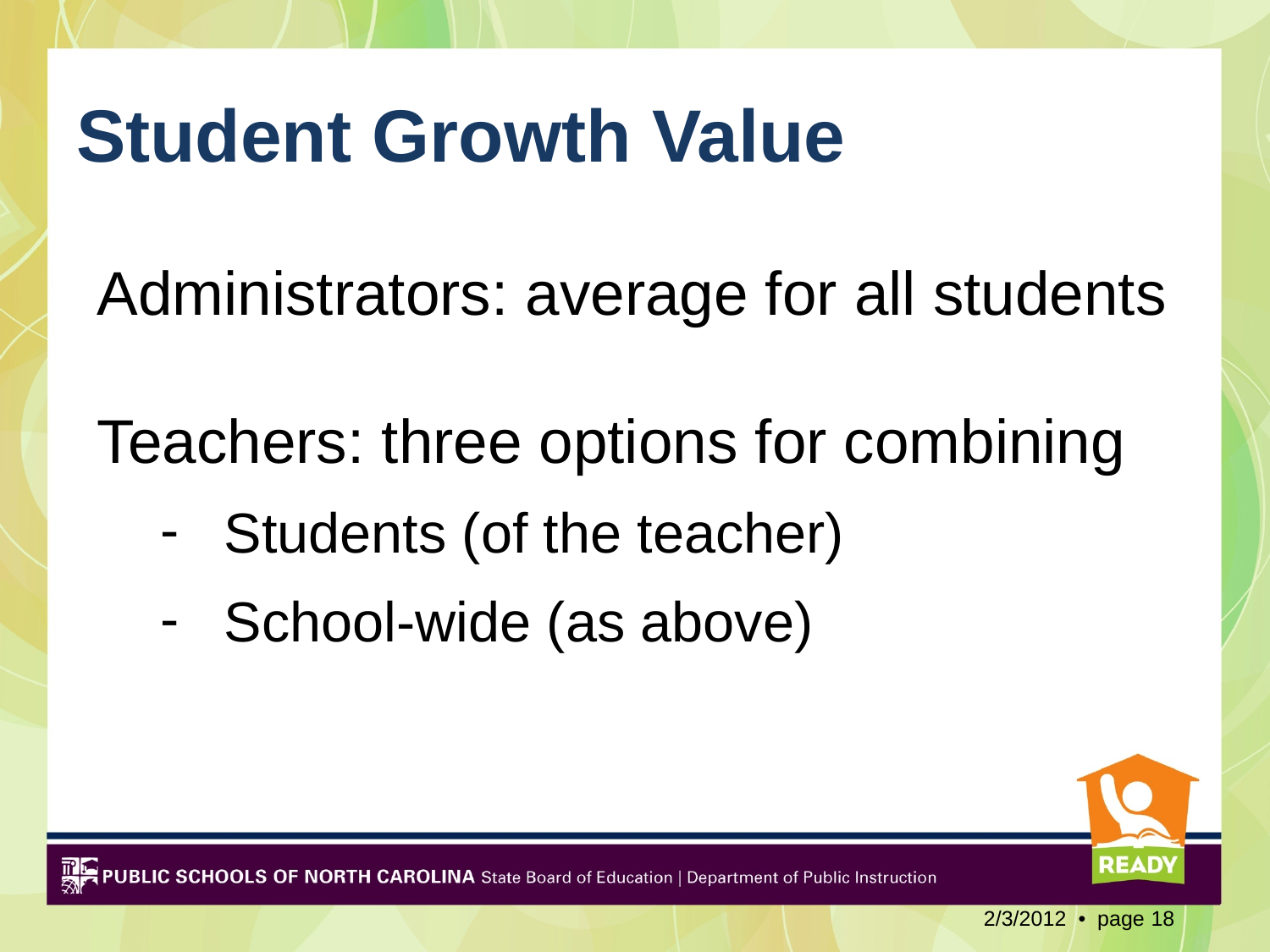

# Student Growth Value
Administrators: average for all students

Teachers: three options for combining
Students (of the teacher)
School-wide (as above)

2/3/2012  •  page 18